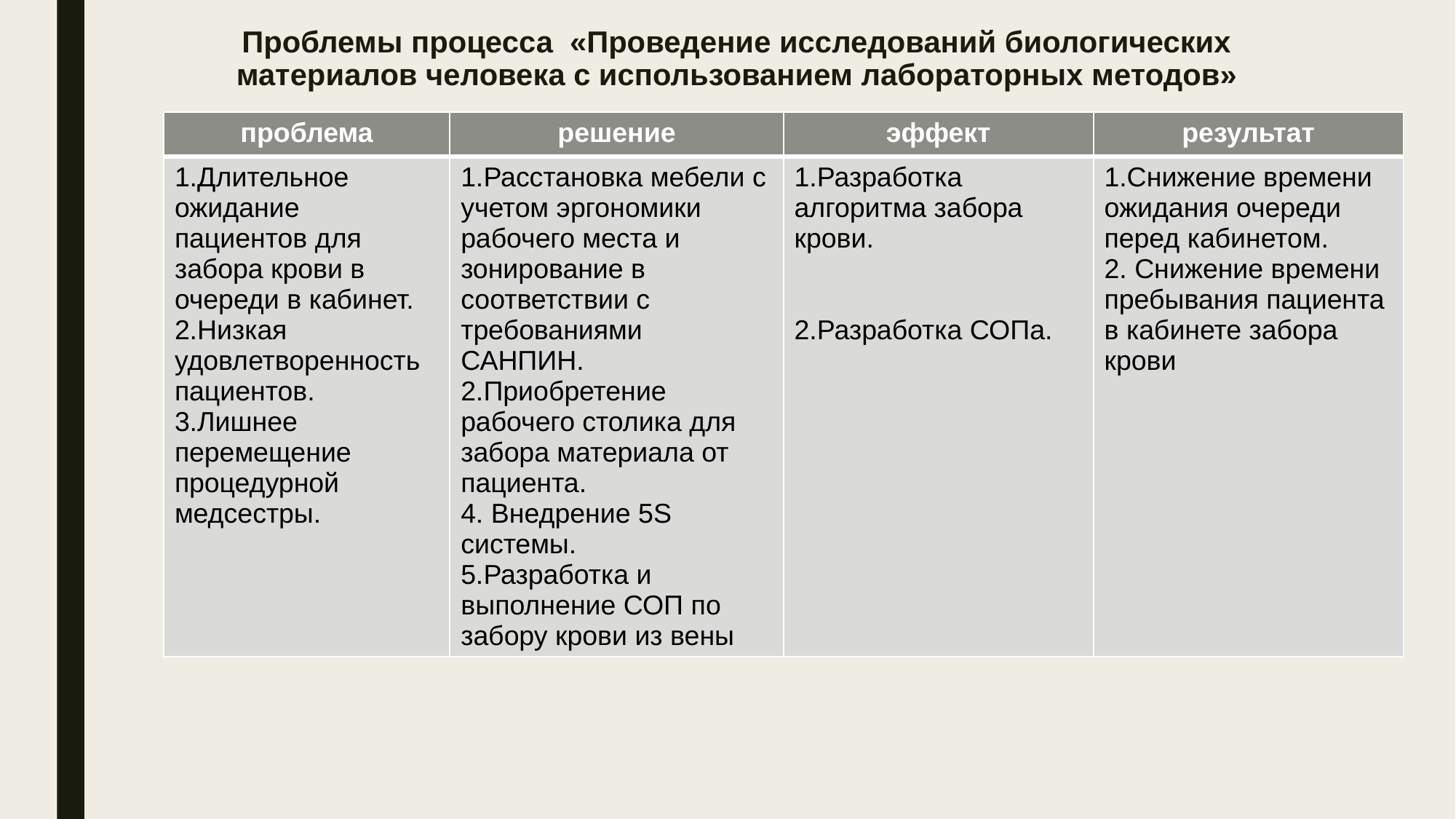

# Проблемы процесса  «Проведение исследований биологических материалов человека с использованием лабораторных методов»
| проблема | решение | эффект | результат |
| --- | --- | --- | --- |
| 1.Длительное ожидание пациентов для забора крови в очереди в кабинет. 2.Низкая удовлетворенность пациентов. 3.Лишнее перемещение процедурной медсестры. | 1.Расстановка мебели с учетом эргономики рабочего места и зонирование в соответствии с требованиями САНПИН. 2.Приобретение рабочего столика для забора материала от пациента. 4. Внедрение 5S системы. 5.Разработка и выполнение СОП по забору крови из вены | 1.Разработка алгоритма забора крови. 2.Разработка СОПа. | 1.Снижение времени ожидания очереди перед кабинетом. 2. Снижение времени пребывания пациента в кабинете забора крови |